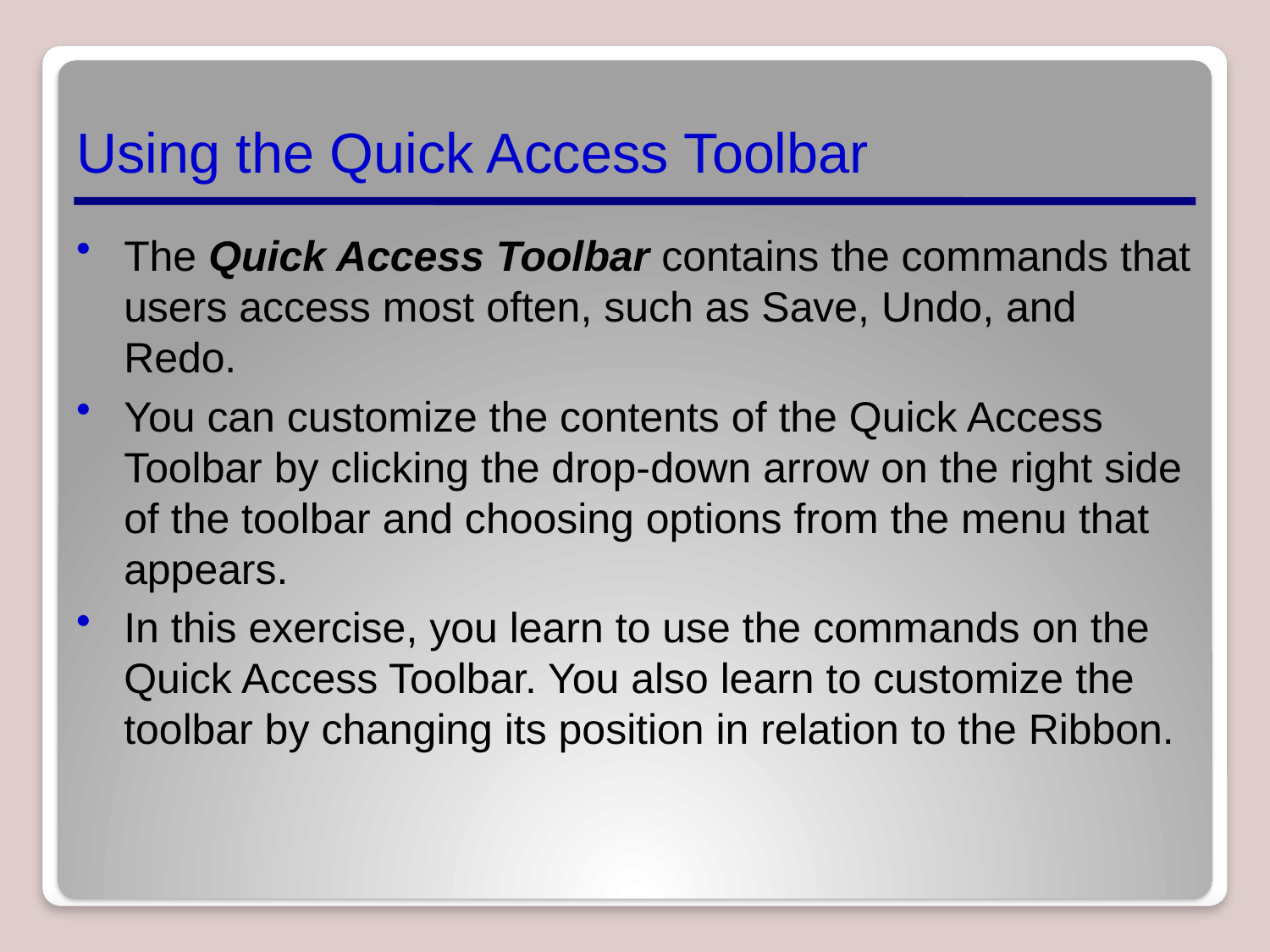

# Using the Quick Access Toolbar
The Quick Access Toolbar contains the commands that users access most often, such as Save, Undo, and Redo.
You can customize the contents of the Quick Access Toolbar by clicking the drop-down arrow on the right side of the toolbar and choosing options from the menu that appears.
In this exercise, you learn to use the commands on the Quick Access Toolbar. You also learn to customize the toolbar by changing its position in relation to the Ribbon.